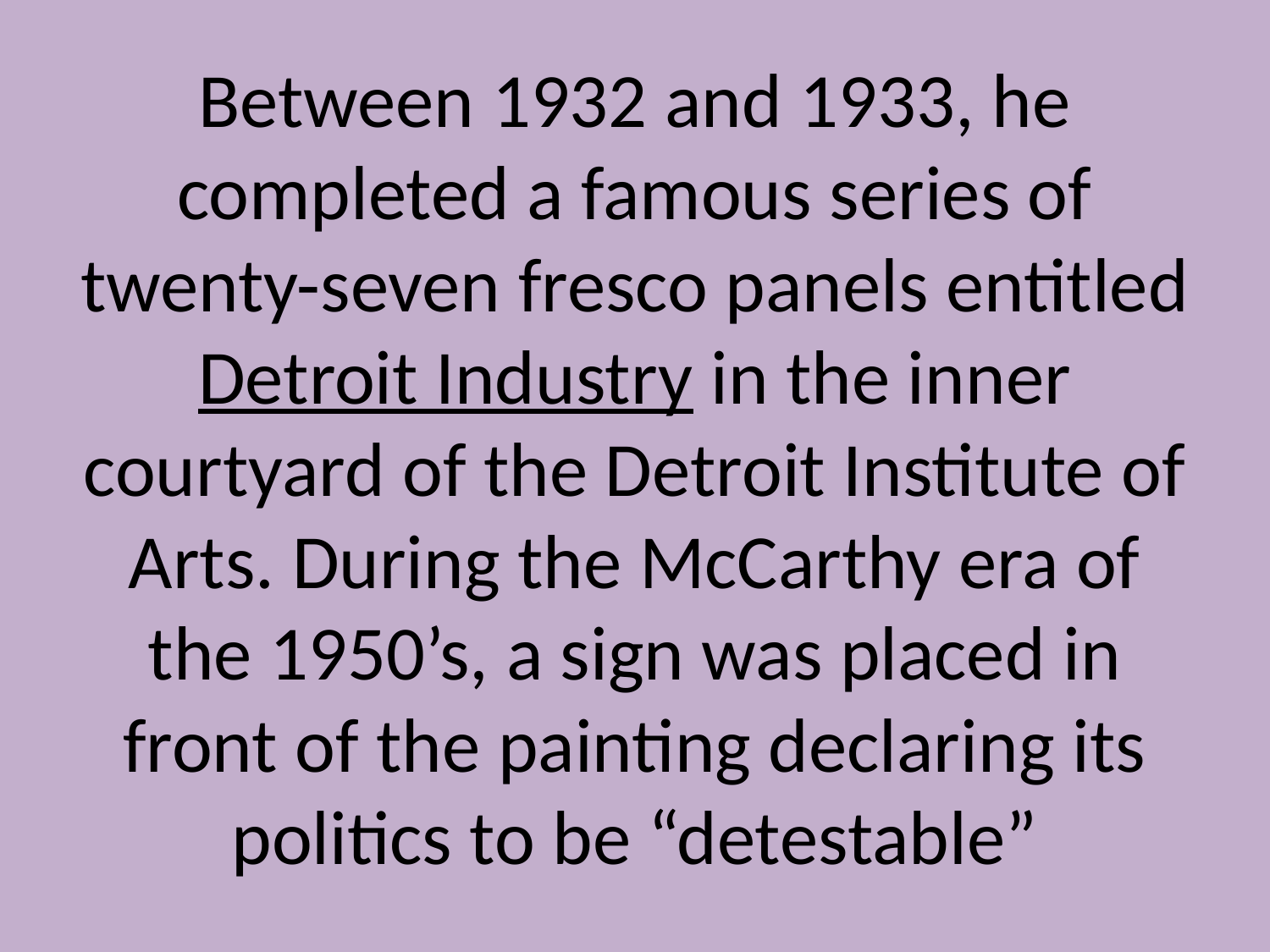

# Between 1932 and 1933, he completed a famous series of twenty-seven fresco panels entitled Detroit Industry in the inner courtyard of the Detroit Institute of Arts. During the McCarthy era of the 1950’s, a sign was placed in front of the painting declaring its politics to be “detestable”